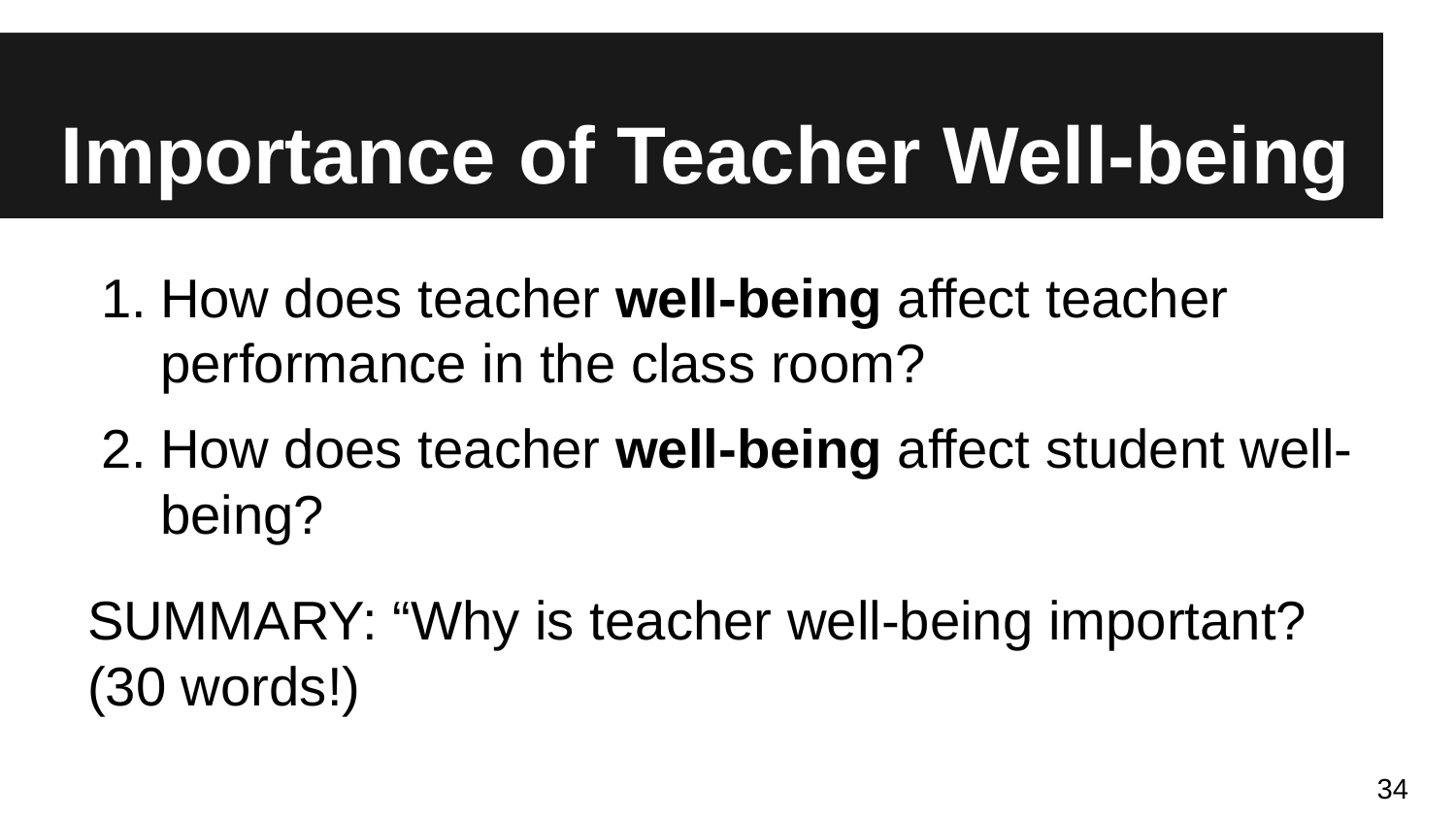

# Importance of Teacher Well-being
How does teacher well-being affect teacher performance in the class room?
How does teacher well-being affect student well-being?
SUMMARY: “Why is teacher well-being important? (30 words!)
34